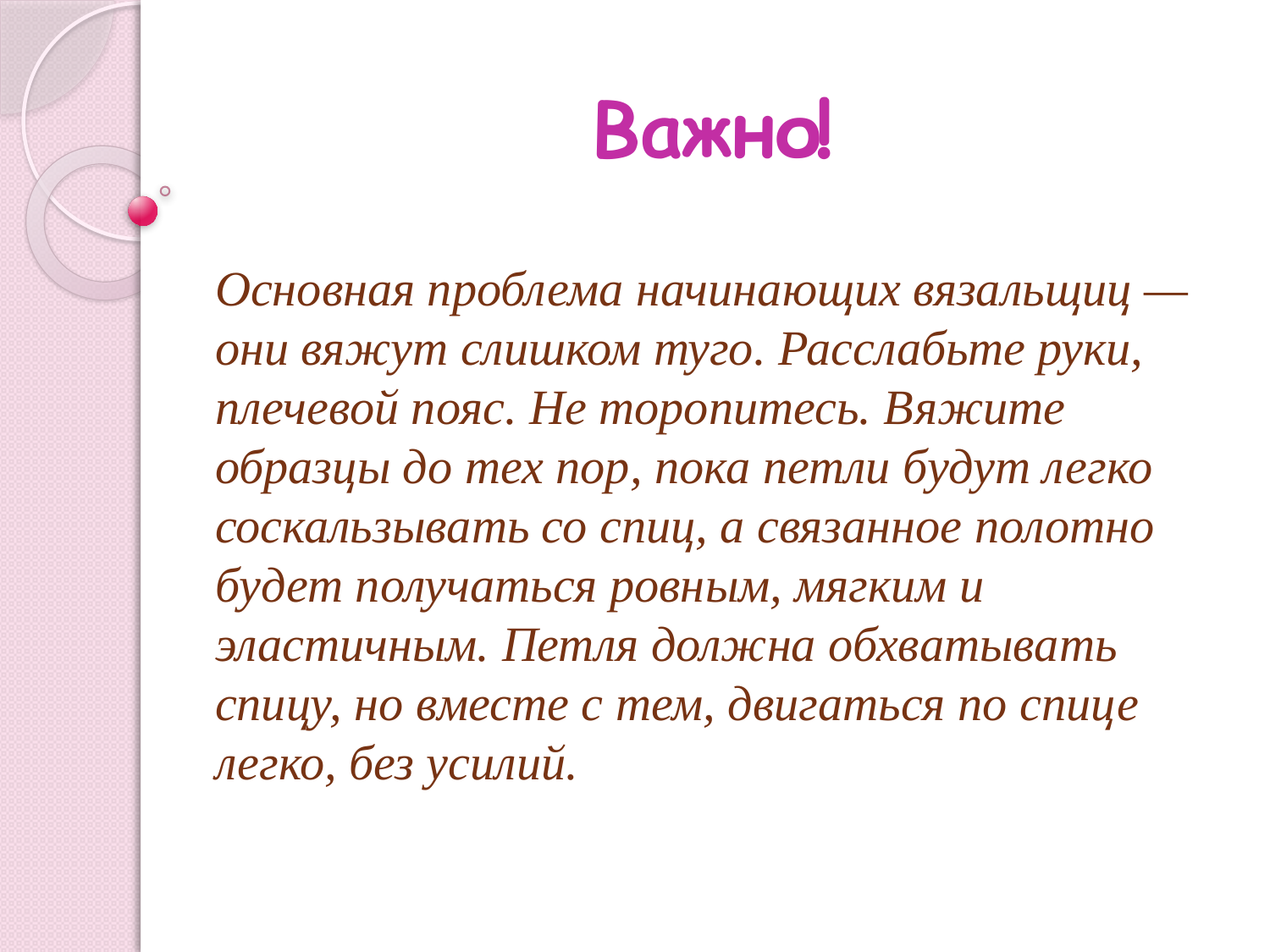

# Важно!
Основная проблема начинающих вязальщиц — они вяжут слишком туго. Расслабьте руки, плечевой пояс. Не торопитесь. Вяжите образцы до тех пор, пока петли будут легко соскальзывать со спиц, а связанное полотно будет получаться ровным, мягким и эластичным. Петля должна обхватывать спицу, но вместе с тем, двигаться по спице легко, без усилий.